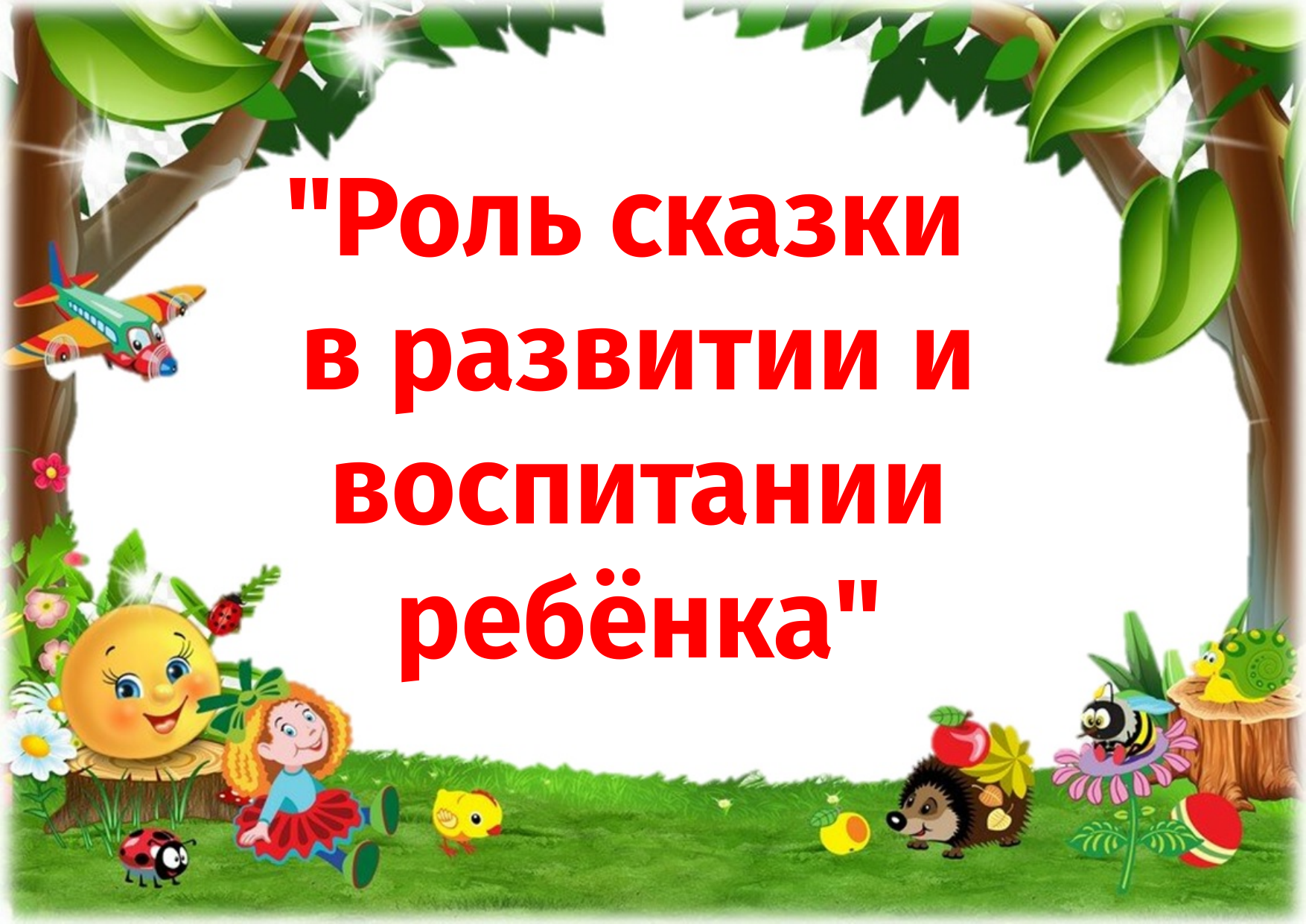

"Роль сказки
в развитии и воспитании ребёнка"